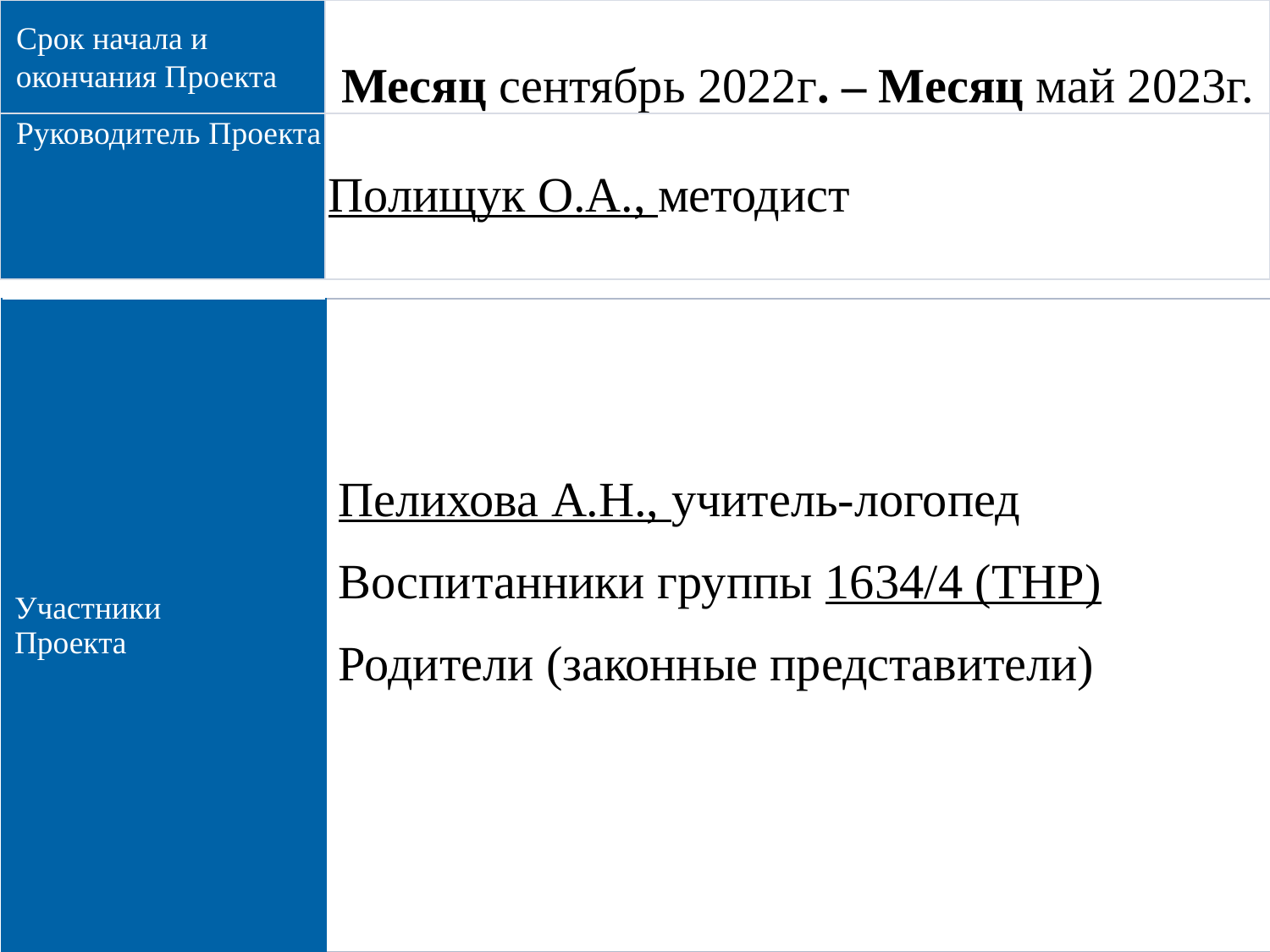

| Срок начала и окончания Проекта | Месяц сентябрь 2022г. – Месяц май 2023г. |
| --- | --- |
| Руководитель Проекта | Полищук О.А., методист |
| Участники Проекта | Пелихова А.Н., учитель-логопед Воспитанники группы 1634/4 (ТНР) Родители (законные представители) |
| --- | --- |
2